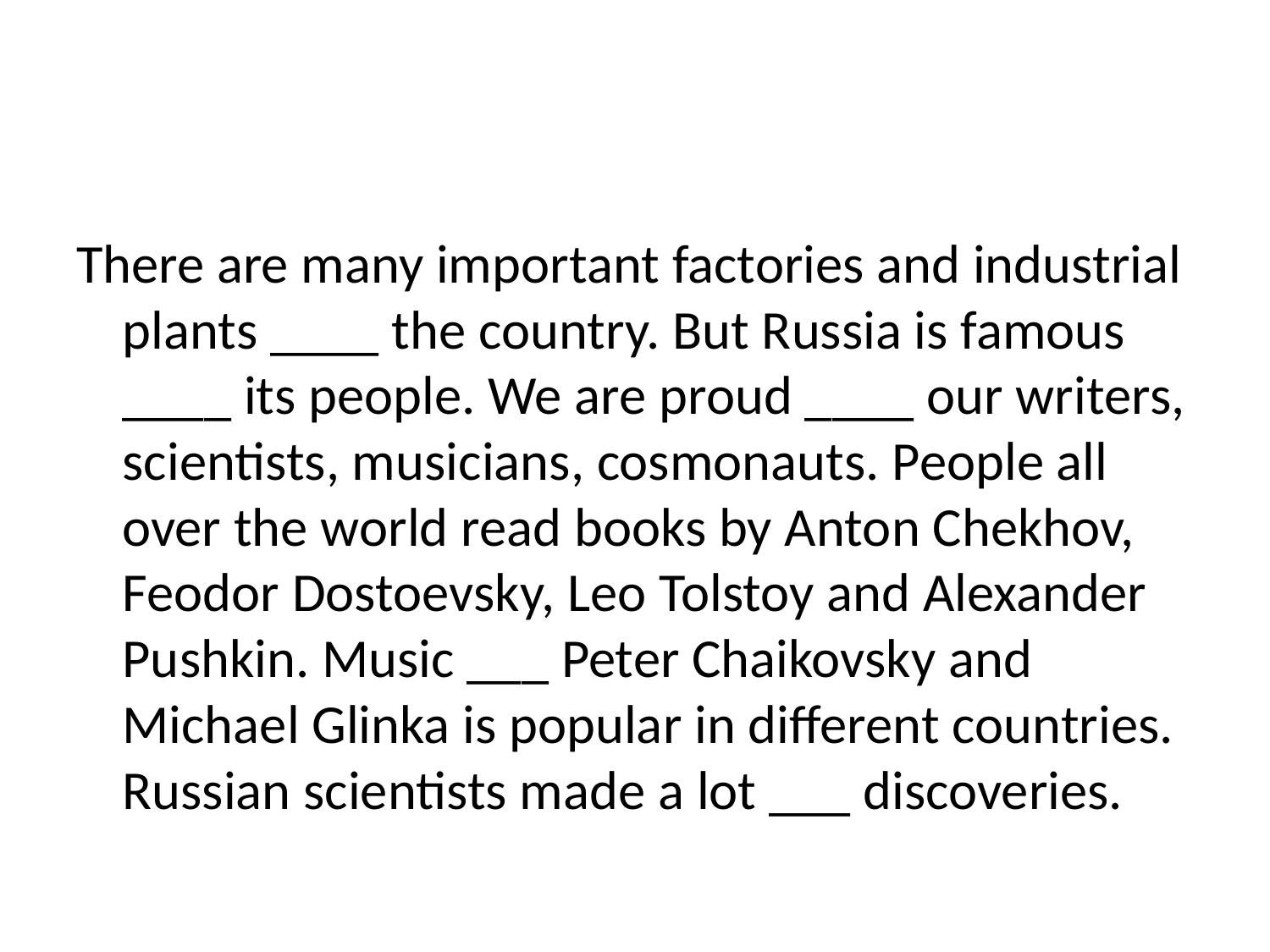

#
There are many important factories and industrial plants ____ the country. But Russia is famous ____ its people. We are proud ____ our writers, scientists, musicians, cosmonauts. People all over the world read books by Anton Chekhov, Feodor Dostoevsky, Leo Tolstoy and Alexander Pushkin. Music ___ Peter Chaikovsky and Michael Glinka is popular in different countries. Russian scientists made a lot ___ discoveries.